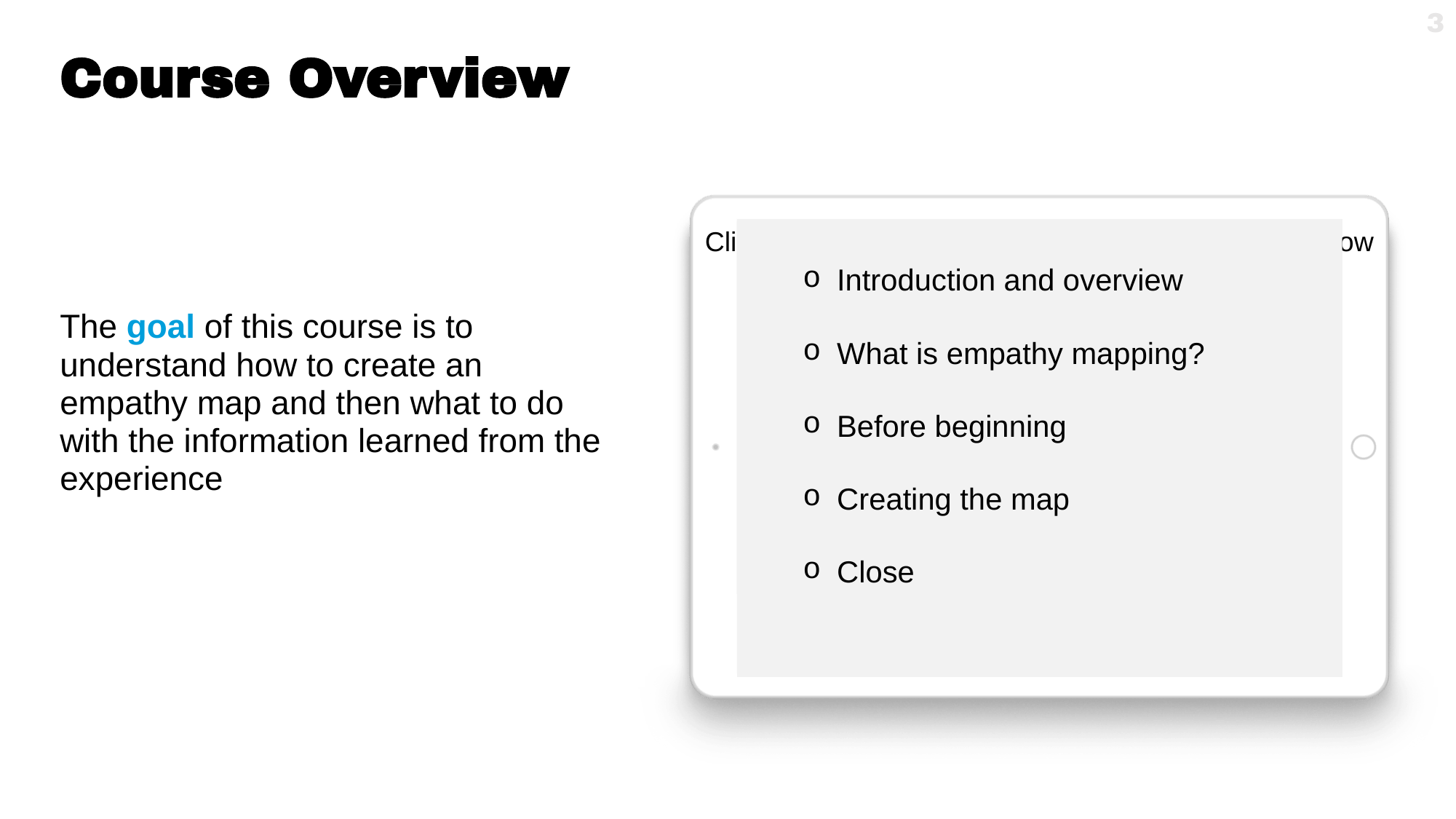

3
# Course Overview
The goal of this course is to understand how to create an empathy map and then what to do with the information learned from the experience

Introduction and overview
What is empathy mapping?
Before beginning

Creating the map
Close